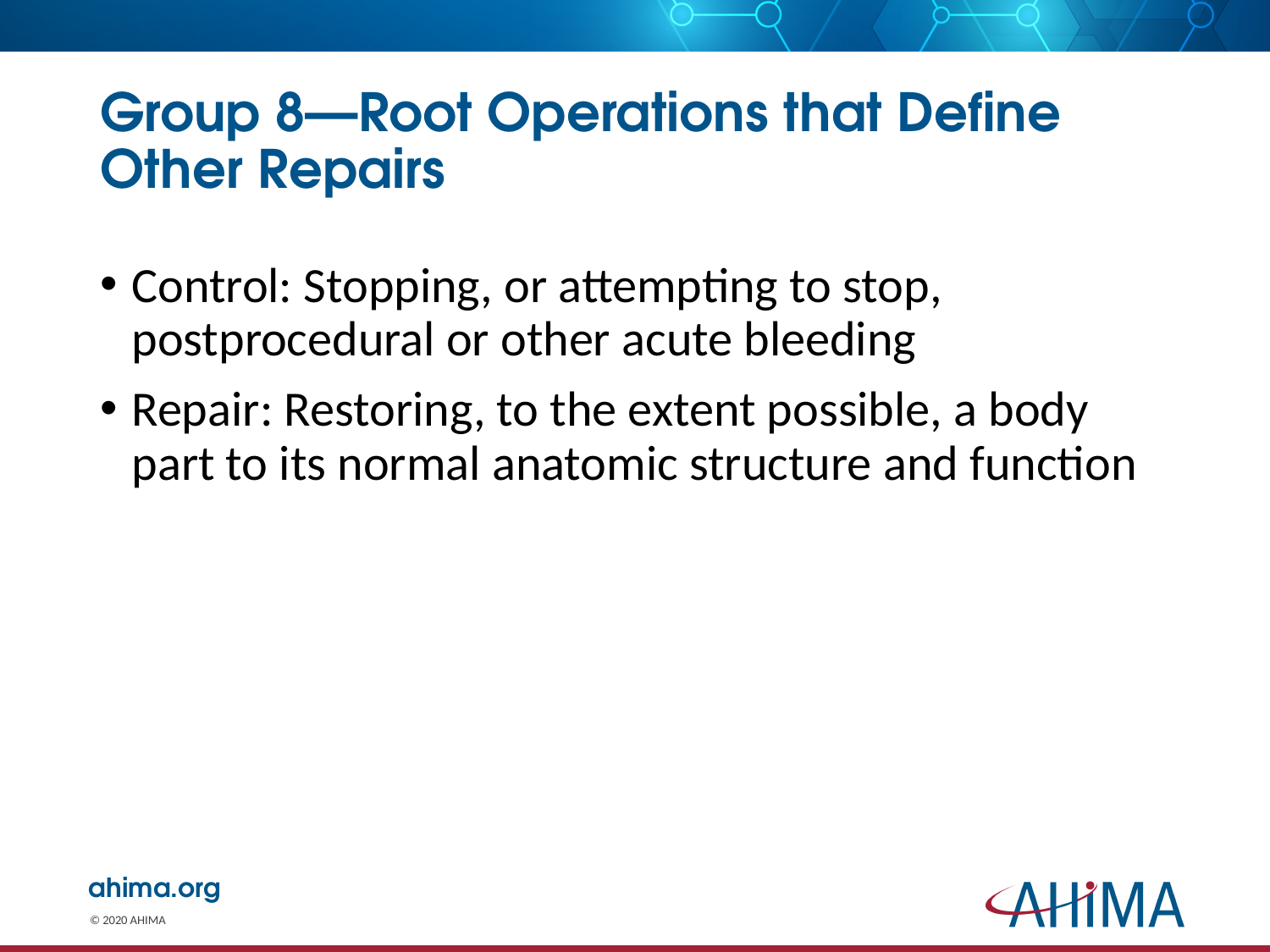

# Group 8—Root Operations that Define Other Repairs
Control: Stopping, or attempting to stop, postprocedural or other acute bleeding
Repair: Restoring, to the extent possible, a body part to its normal anatomic structure and function